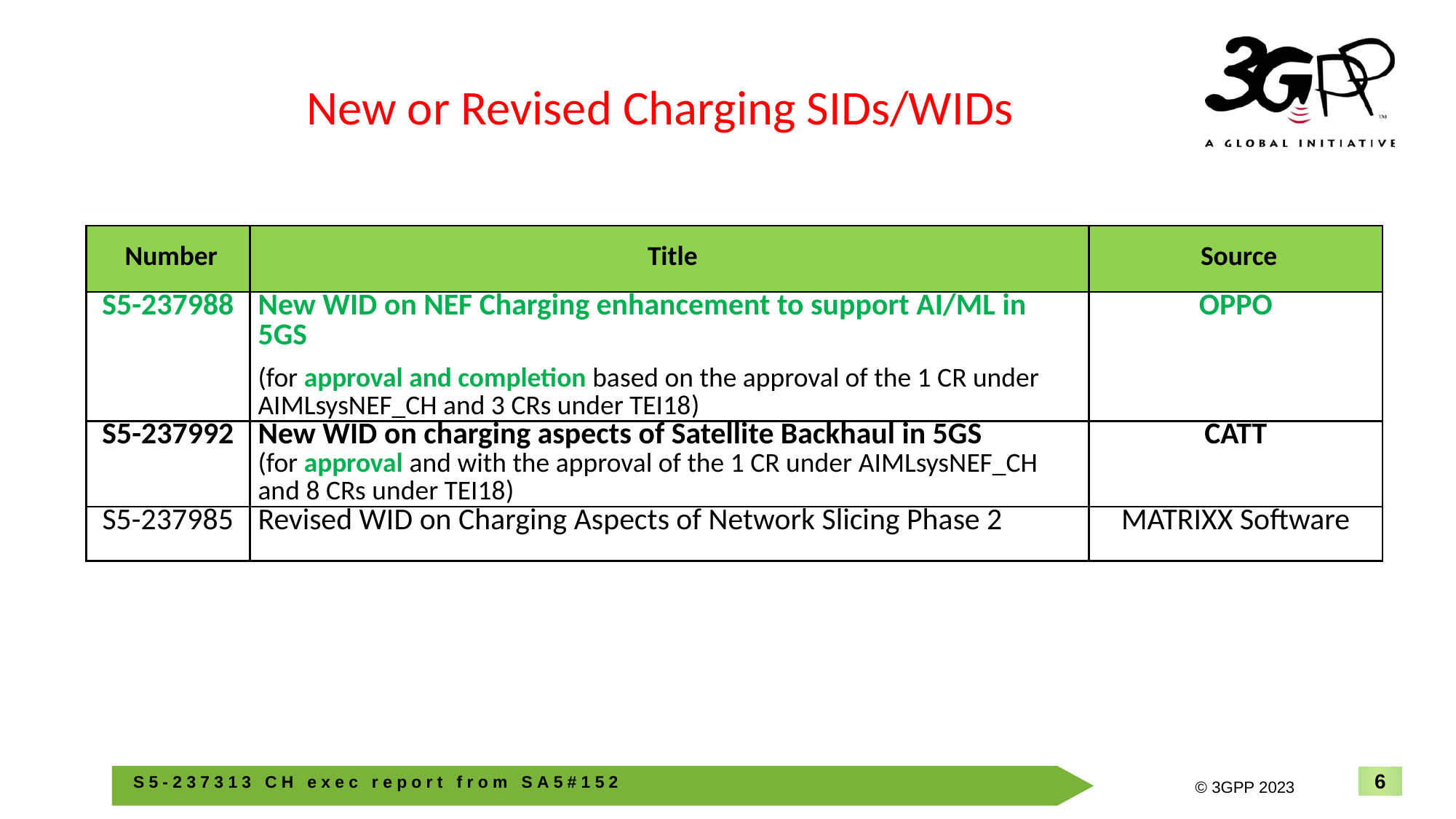

New or Revised Charging SIDs/WIDs
| Number | Title | Source |
| --- | --- | --- |
| S5-237988 | New WID on NEF Charging enhancement to support AI/ML in 5GS (for approval and completion based on the approval of the 1 CR under AIMLsysNEF\_CH and 3 CRs under TEI18) | OPPO |
| S5-237992 | New WID on charging aspects of Satellite Backhaul in 5GS (for approval and with the approval of the 1 CR under AIMLsysNEF\_CH and 8 CRs under TEI18) | CATT |
| S5-237985 | Revised WID on Charging Aspects of Network Slicing Phase 2 | MATRIXX Software |